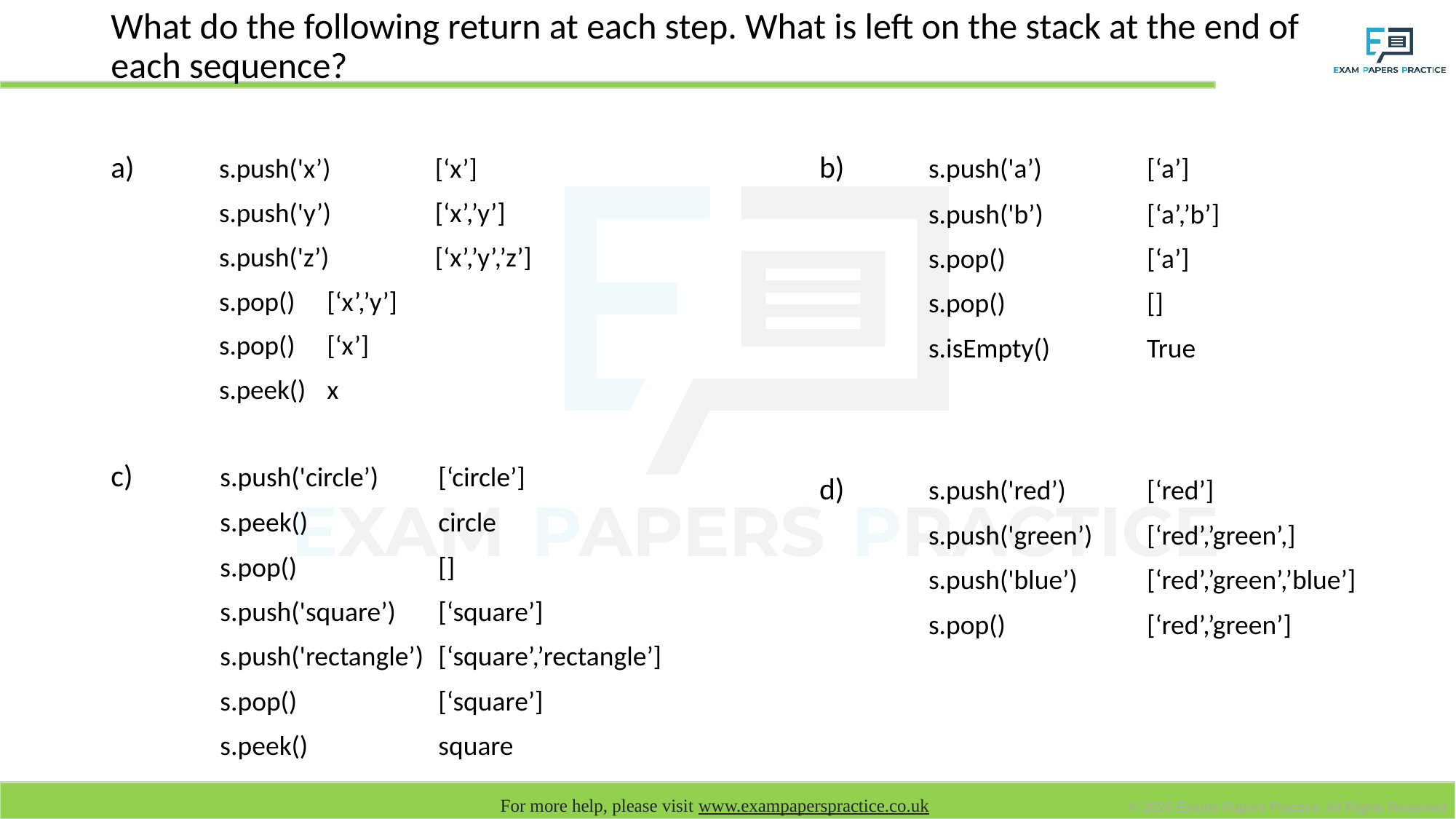

# What do the following return at each step. What is left on the stack at the end of each sequence?
a) 	s.push('x’)  	[‘x’]
	s.push('y’) 	[‘x’,’y’]
	s.push('z’) 	[‘x’,’y’,’z’]
	s.pop()		[‘x’,’y’]
	s.pop()		[‘x’]
	s.peek()		x
b) 	s.push('a’)	[‘a’]
	s.push('b’)	[‘a’,’b’]
	s.pop()		[‘a’]
	s.pop()		[]
	s.isEmpty()	True
c) 	s.push('circle’)	[‘circle’]
	s.peek()		circle
	s.pop()		[]
	s.push('square’)	[‘square’]
	s.push('rectangle’)	[‘square’,’rectangle’]
	s.pop()		[‘square’]
	s.peek()		square
d) 	s.push('red’)	[‘red’]
	s.push('green’)	[‘red’,’green’,]
	s.push('blue’) 	[‘red’,’green’,’blue’]
	s.pop()		[‘red’,’green’]